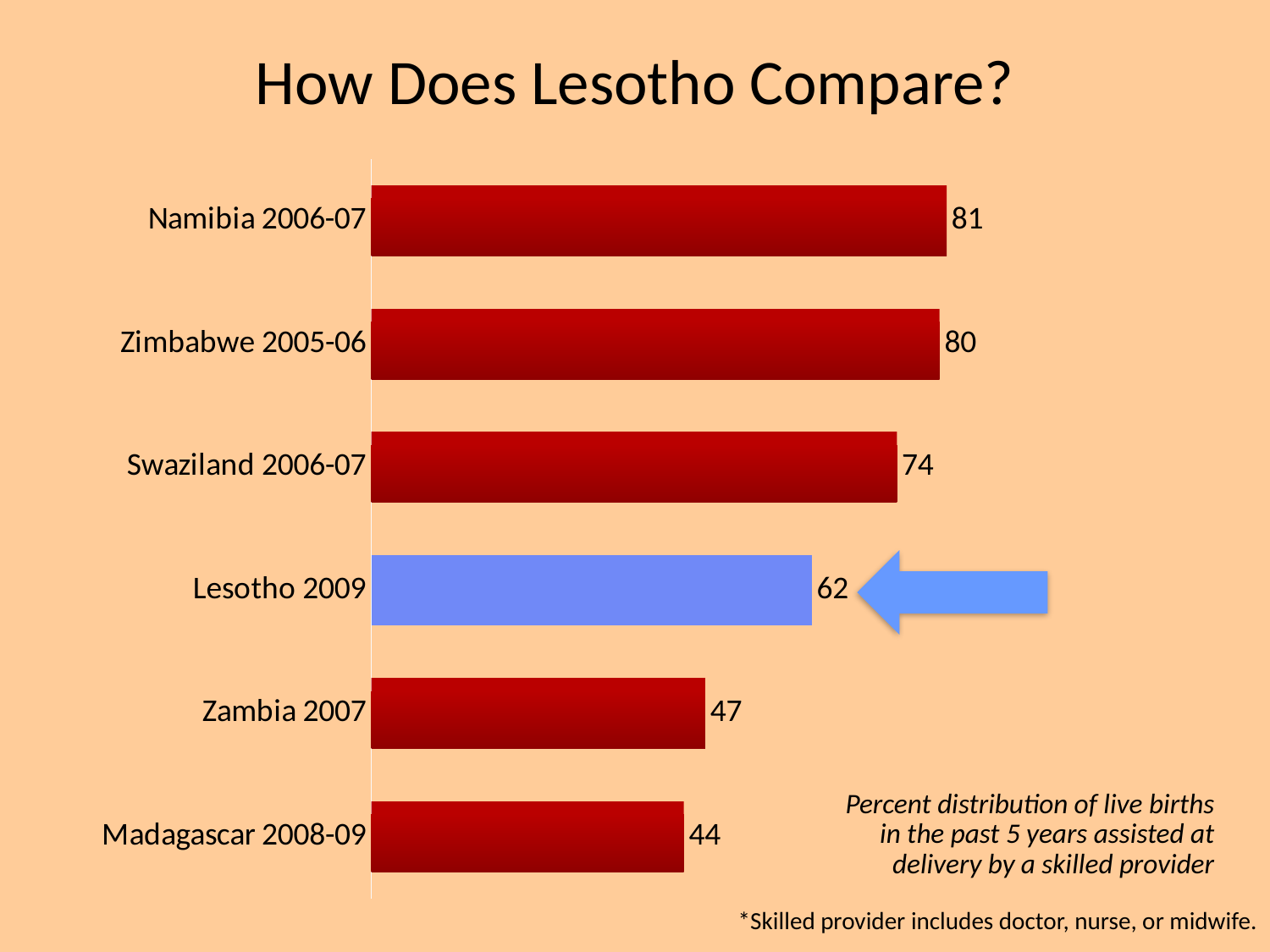

# How Does Lesotho Compare?

### Chart

| Category |  |
|---|---|
| Madagascar 2008-09 | 44.0 |
| Zambia 2007 | 47.0 |
| Lesotho 2009 | 62.0 |
| Swaziland 2006-07 | 74.0 |
| Zimbabwe 2005-06 | 80.0 |
| Namibia 2006-07 | 81.0 |
Percent distribution of live births in the past 5 years assisted at delivery by a skilled provider
*Skilled provider includes doctor, nurse, or midwife.